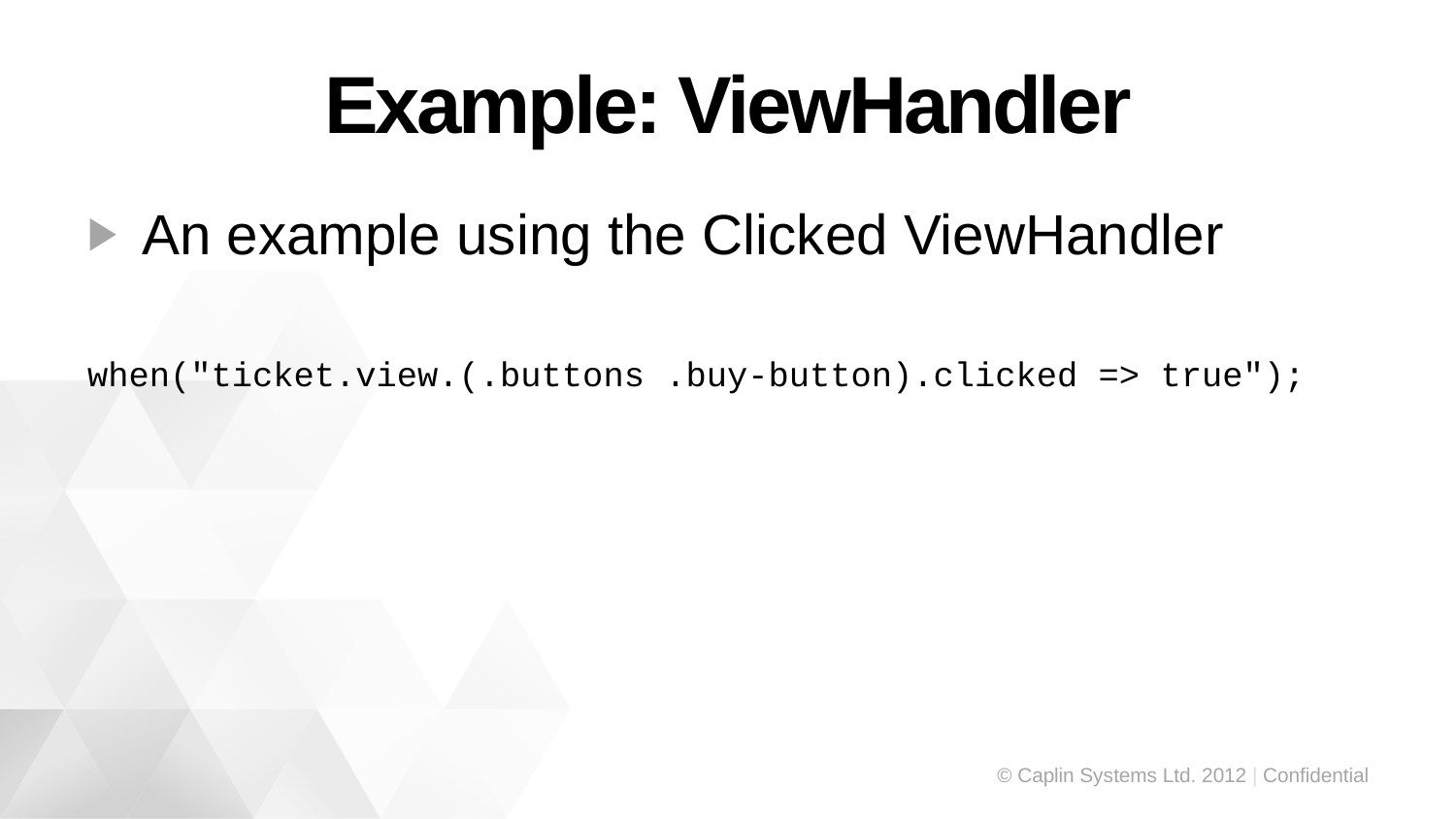

# Example: ViewHandler
An example using the Clicked ViewHandler

when("ticket.view.(.buttons .buy-button).clicked => true");